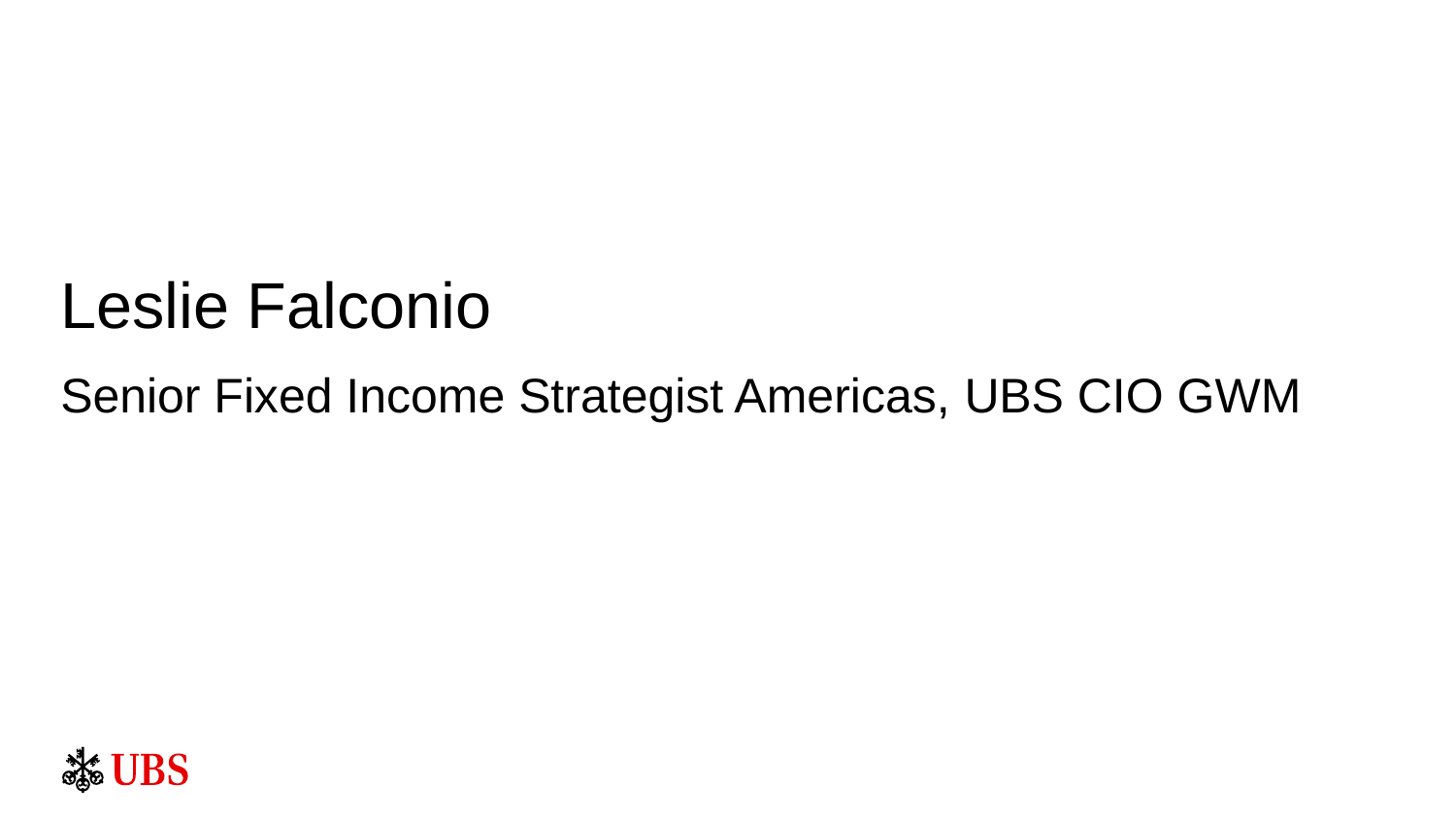

Leslie Falconio
Senior Fixed Income Strategist Americas, UBS CIO GWM